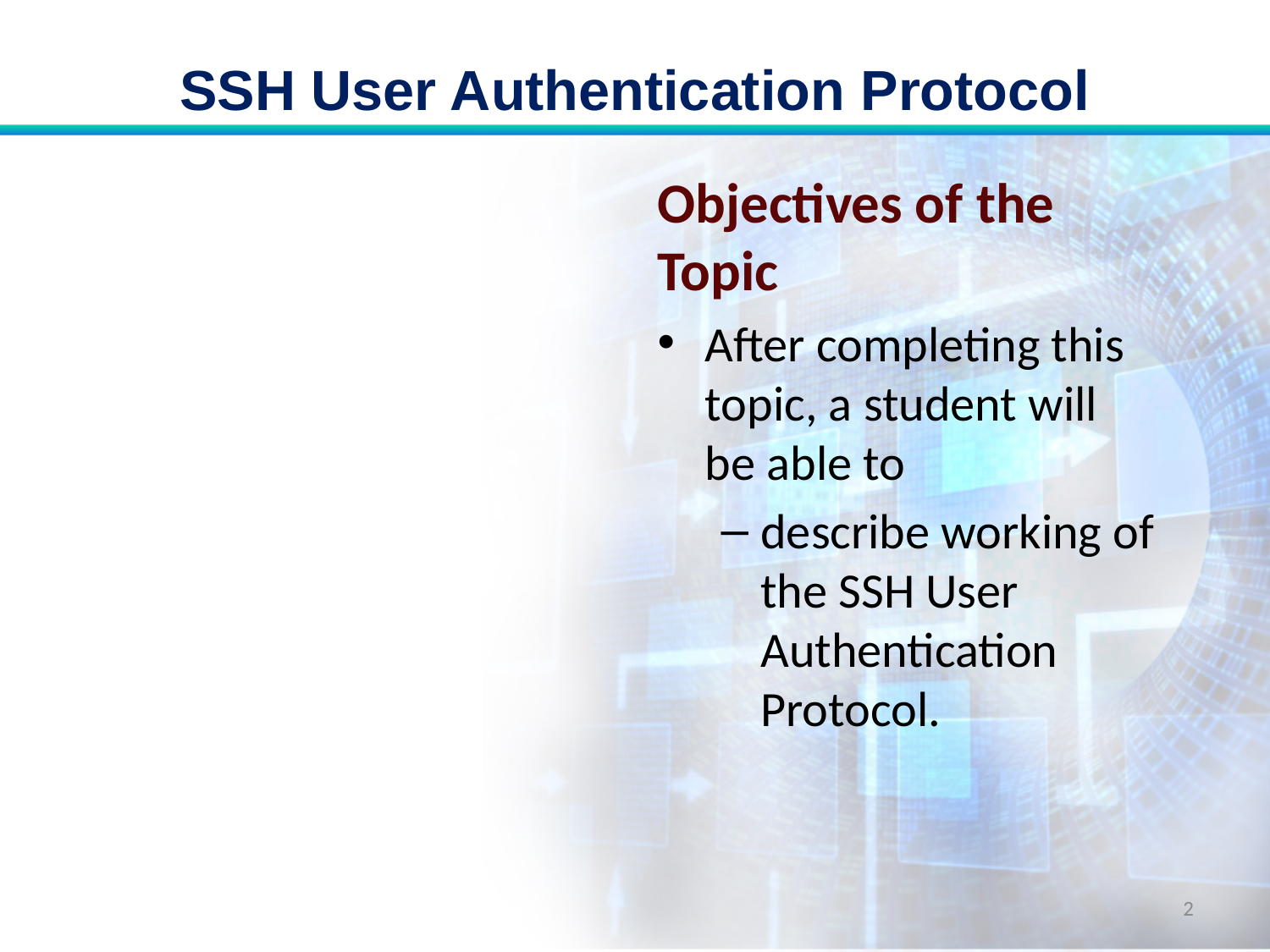

# SSH User Authentication Protocol
Objectives of the Topic
After completing this topic, a student will be able to
describe working of the SSH User Authentication Protocol.
2